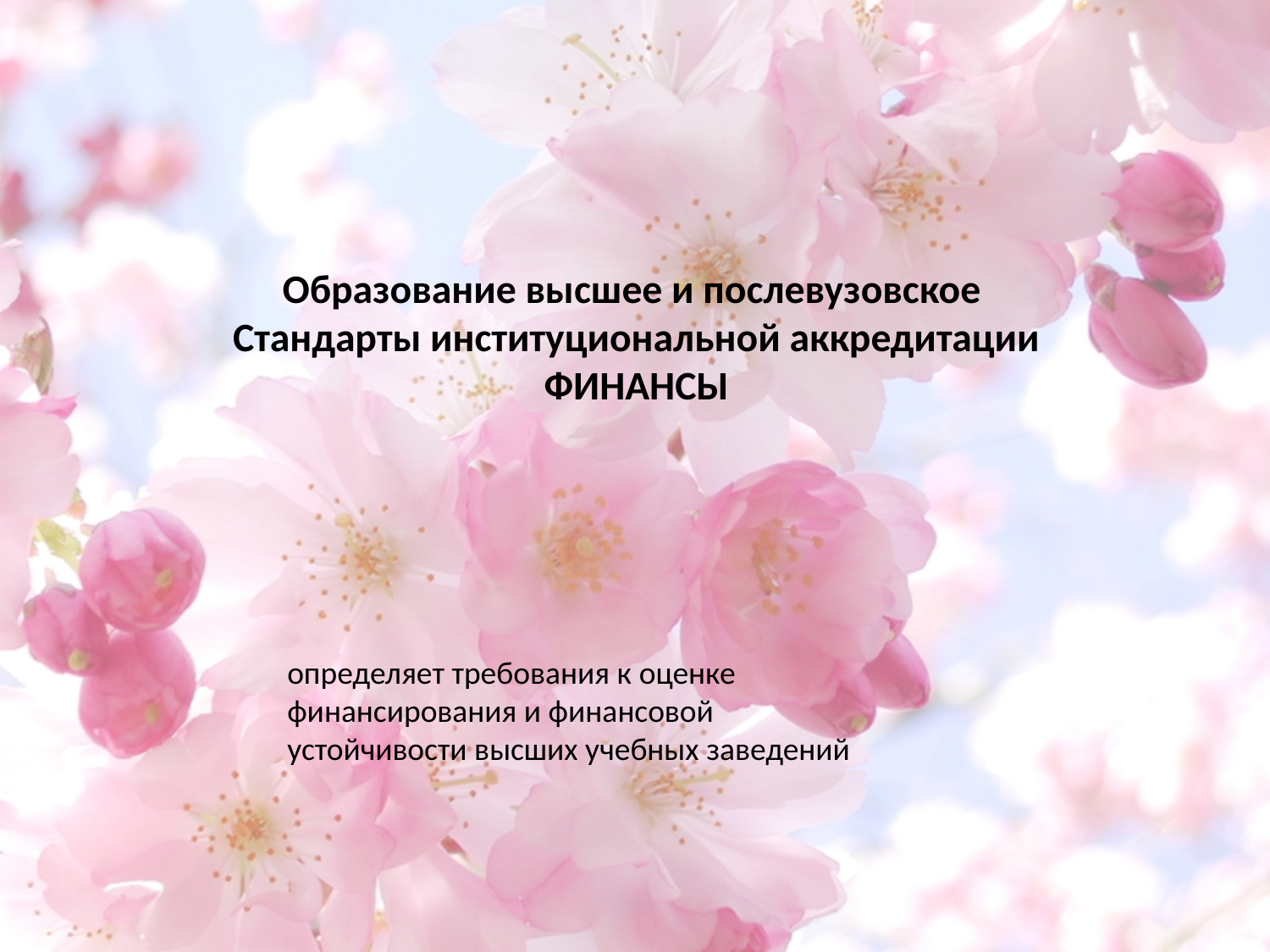

# Образование высшее и послевузовское Стандарты институциональной аккредитации ФИНАНСЫ
определяет требования к оценке финансирования и финансовой устойчивости высших учебных заведений